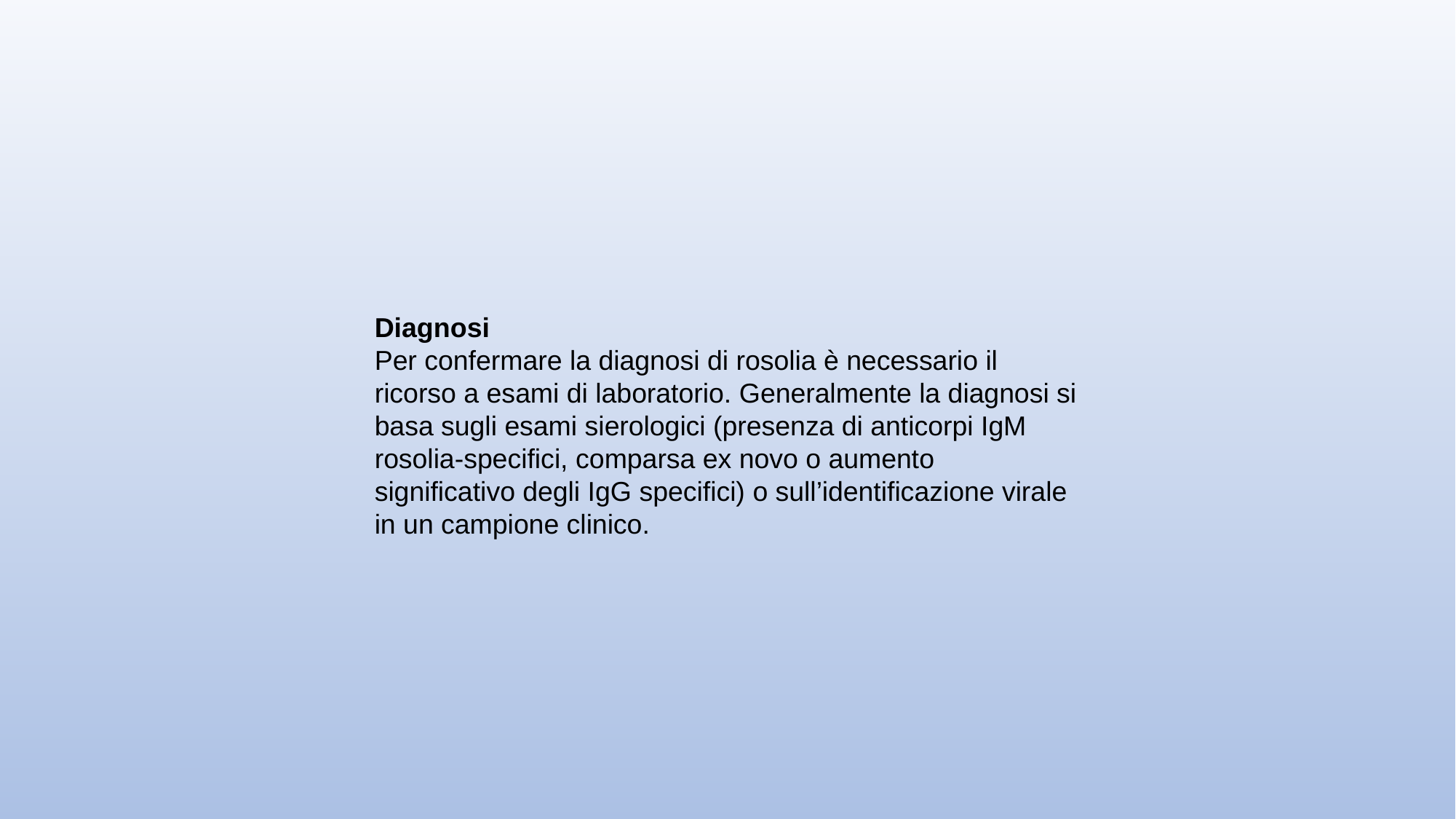

Diagnosi
Per confermare la diagnosi di rosolia è necessario il ricorso a esami di laboratorio. Generalmente la diagnosi si basa sugli esami sierologici (presenza di anticorpi IgM rosolia-specifici, comparsa ex novo o aumento significativo degli IgG specifici) o sull’identificazione virale in un campione clinico.